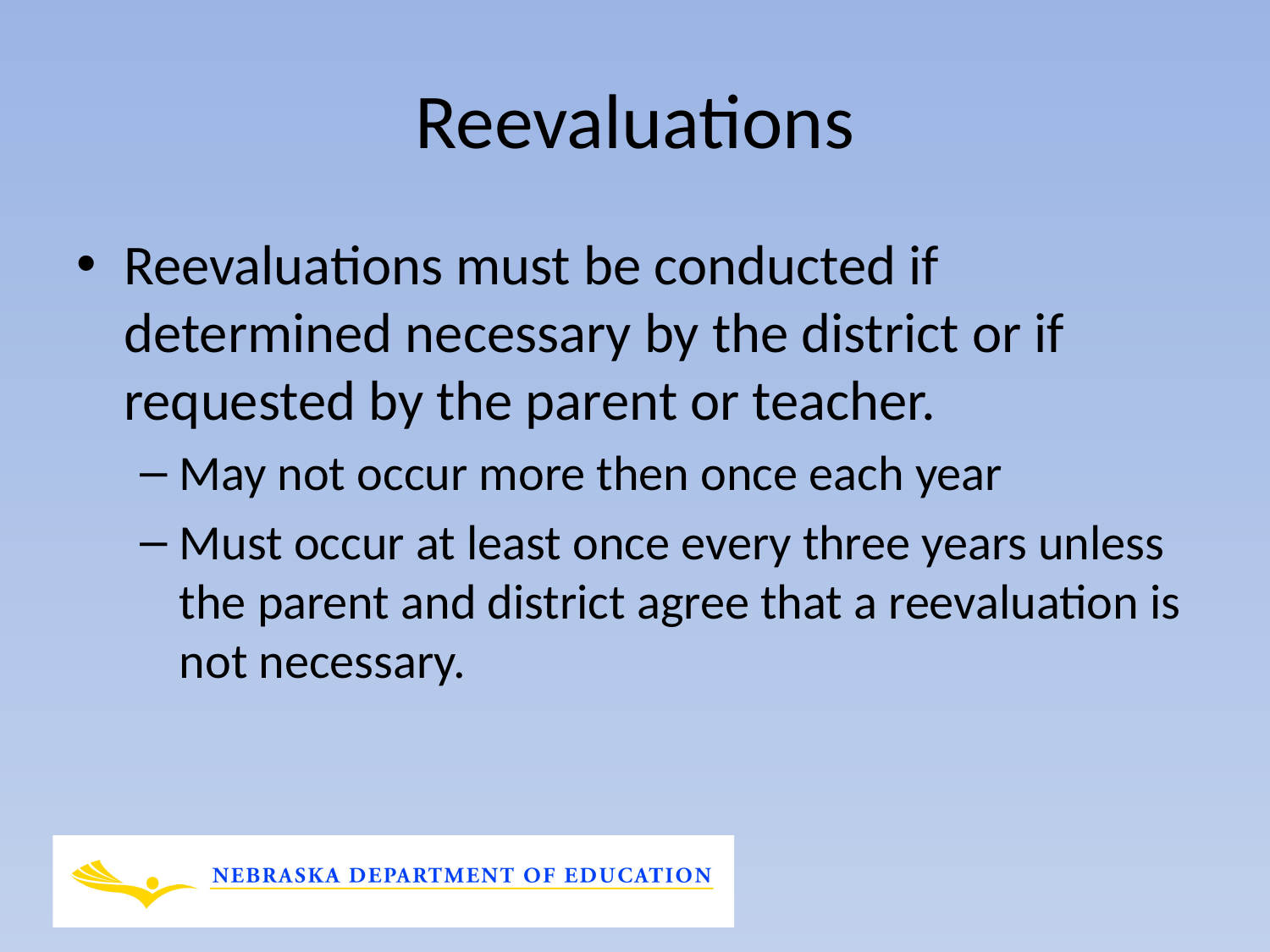

# Reevaluations
Reevaluations must be conducted if determined necessary by the district or if requested by the parent or teacher.
May not occur more then once each year
Must occur at least once every three years unless the parent and district agree that a reevaluation is not necessary.